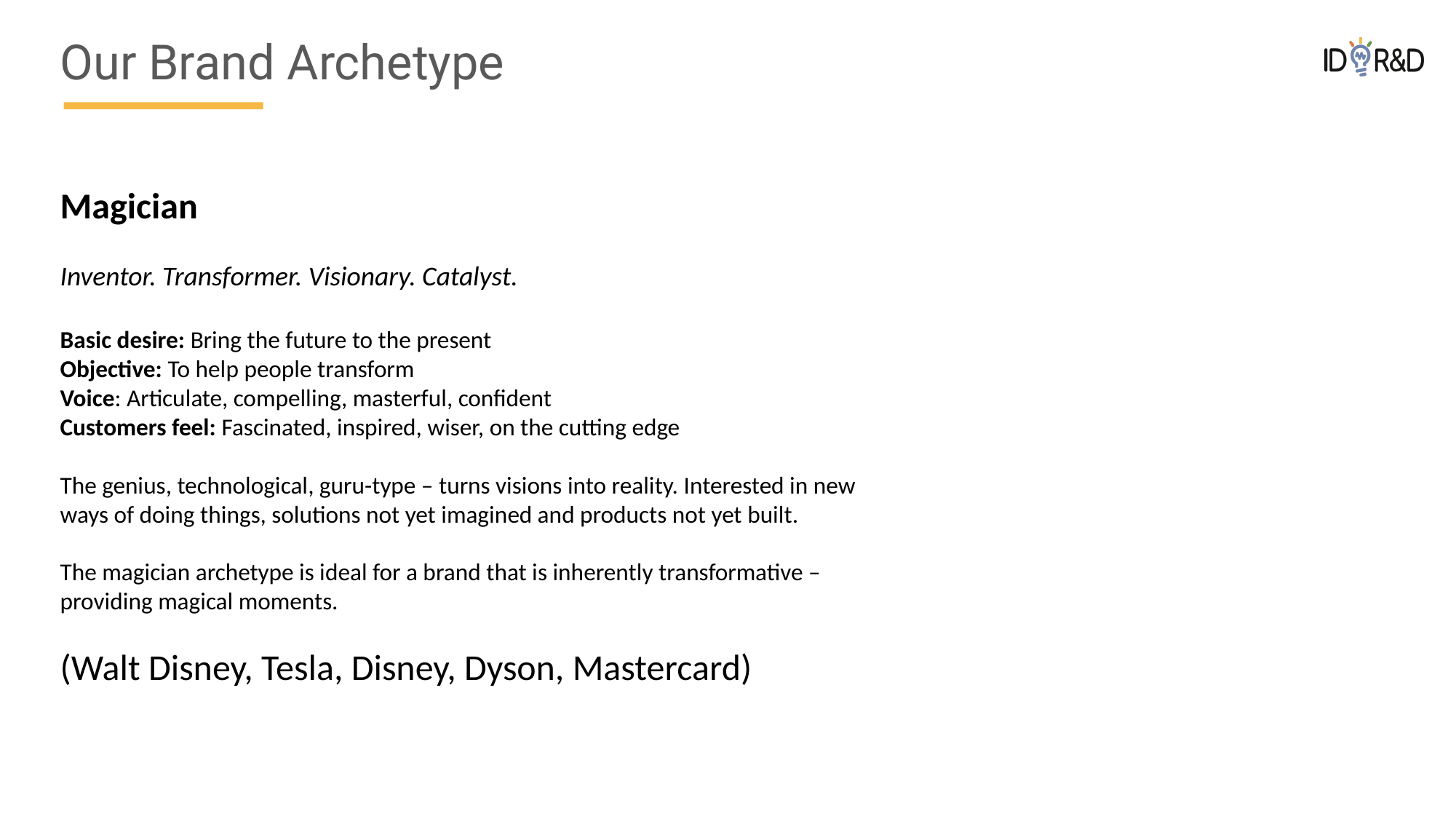

# Our Brand Archetype
Magician

Inventor. Transformer. Visionary. Catalyst.

Basic desire: Bring the future to the present
Objective: To help people transform
Voice: Articulate, compelling, masterful, confident
Customers feel: Fascinated, inspired, wiser, on the cutting edge
The genius, technological, guru-type – turns visions into reality. Interested in new ways of doing things, solutions not yet imagined and products not yet built.

The magician archetype is ideal for a brand that is inherently transformative – providing magical moments.

(Walt Disney, Tesla, Disney, Dyson, Mastercard)